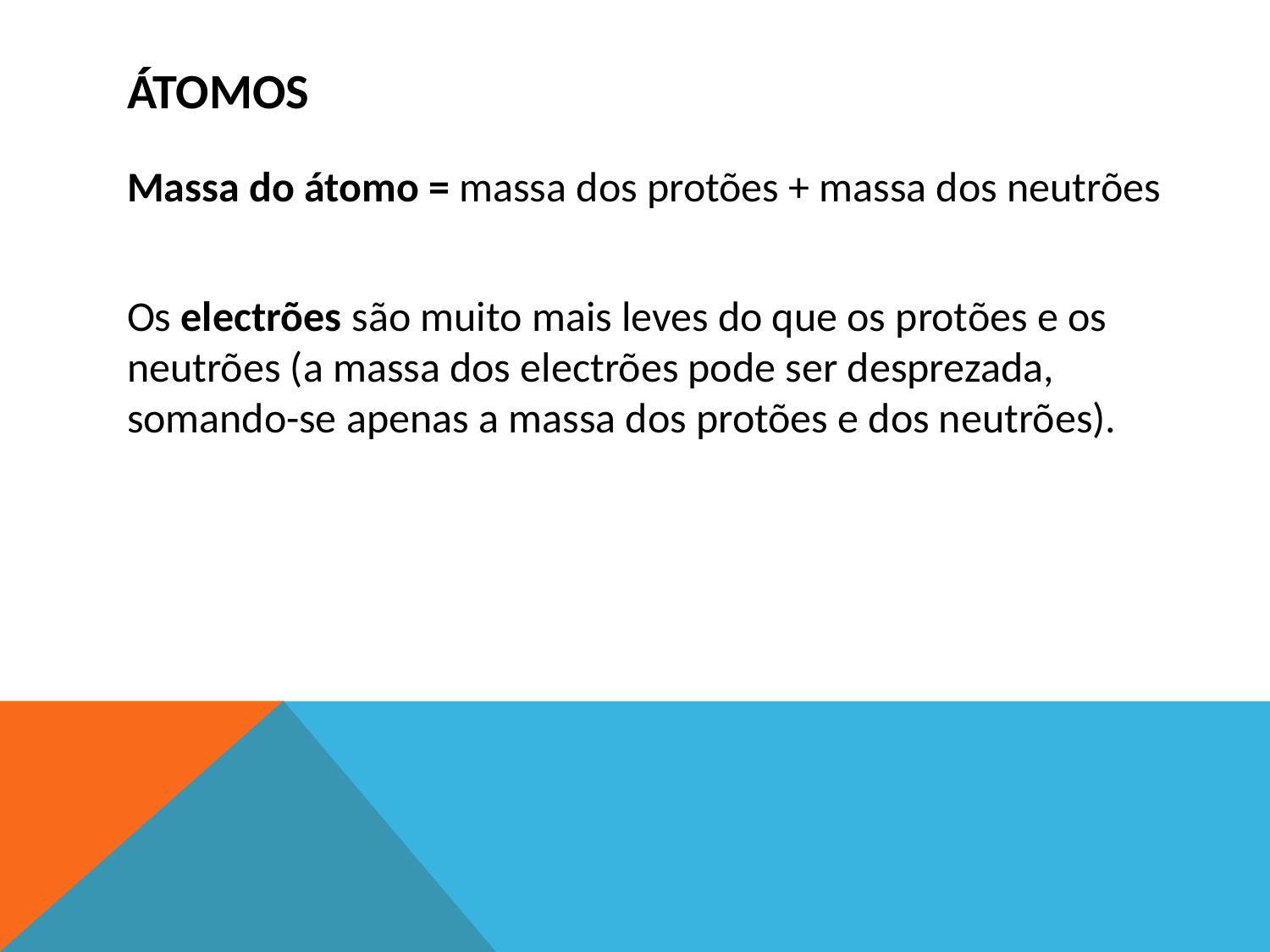

# Átomos
Massa do átomo = massa dos protões + massa dos neutrões

Os electrões são muito mais leves do que os protões e os neutrões (a massa dos electrões pode ser desprezada, somando-se apenas a massa dos protões e dos neutrões).